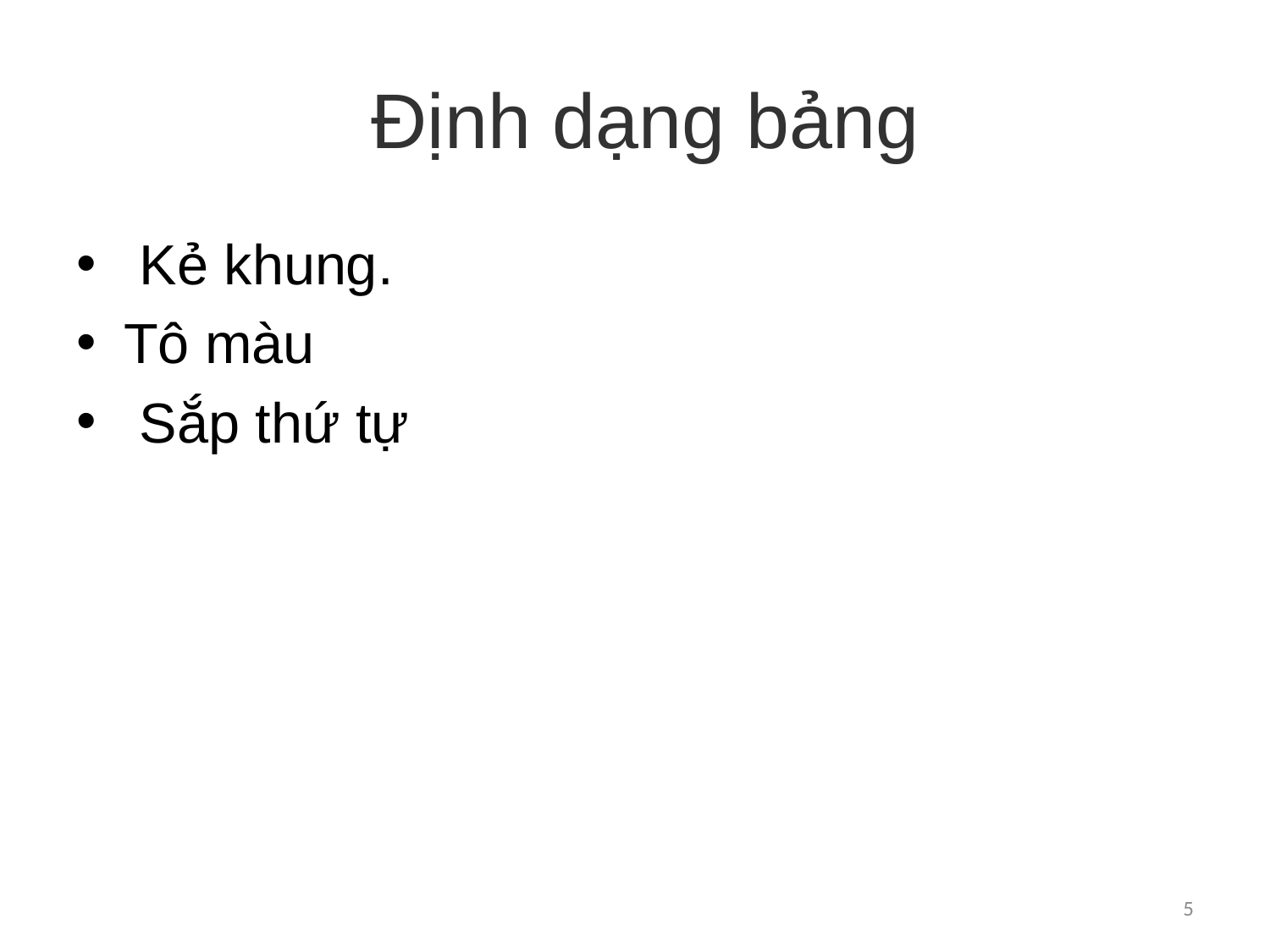

# Định dạng bảng
 Kẻ khung.
Tô màu
 Sắp thứ tự

5